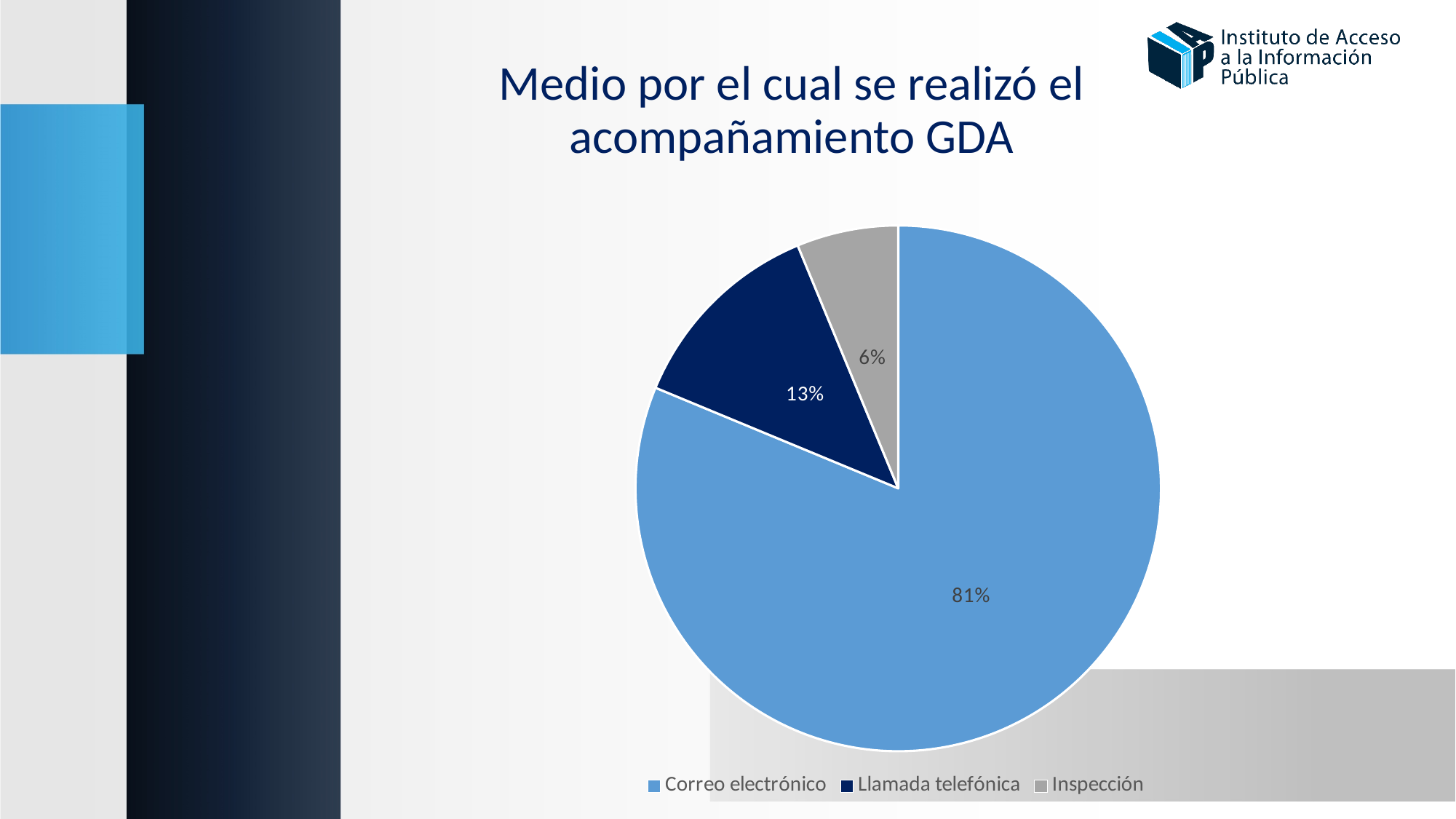

Medio por el cual se realizó el acompañamiento GDA

### Chart

| Category |  |
|---|---|
| Correo electrónico | 13.0 |
| Llamada telefónica | 2.0 |
| Inspección  | 1.0 |